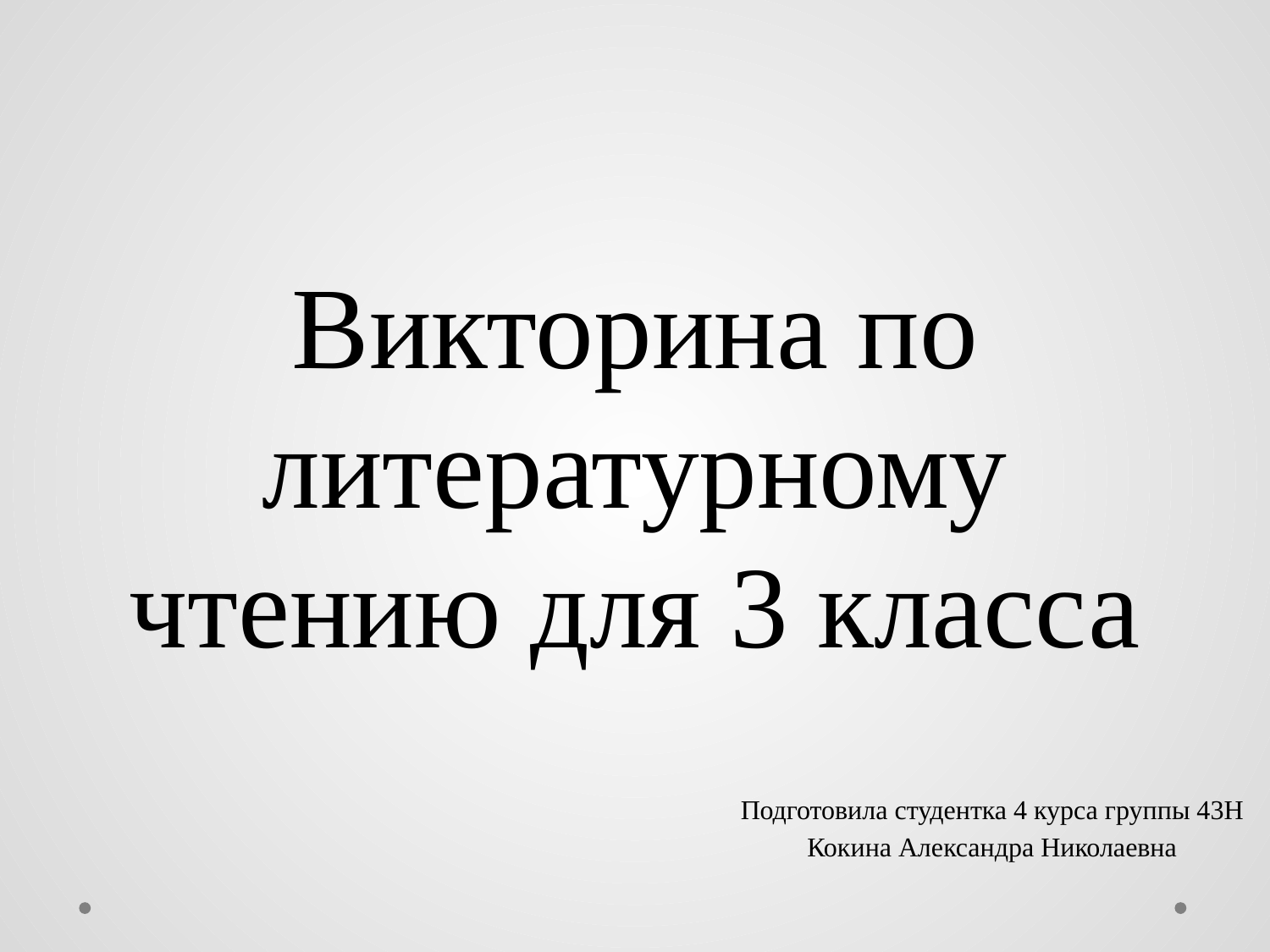

# Викторина по литературному чтению для 3 класса
Подготовила студентка 4 курса группы 43Н
Кокина Александра Николаевна